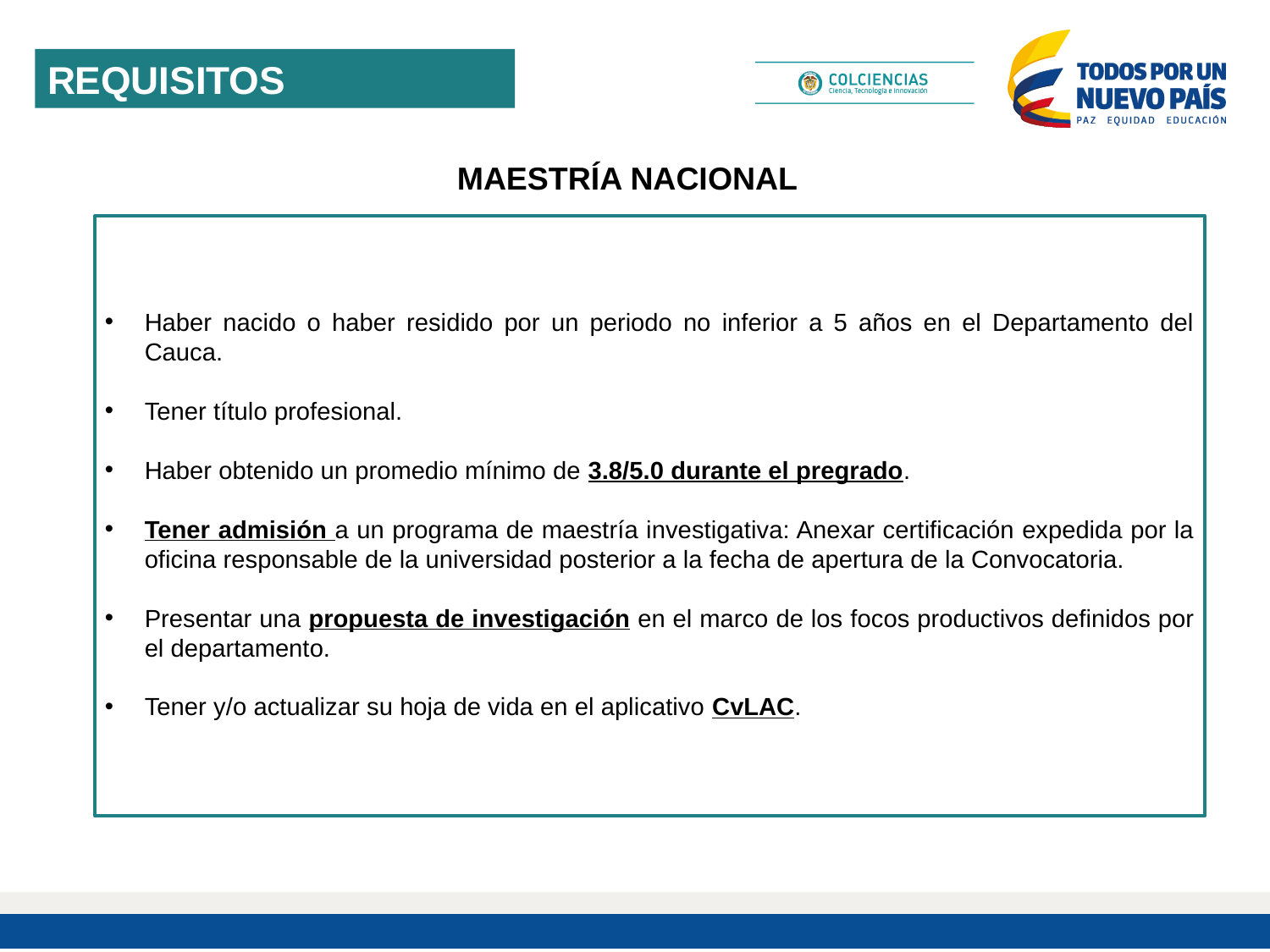

REQUISITOS
MAESTRÍA NACIONAL

Haber nacido o haber residido por un periodo no inferior a 5 años en el Departamento del Cauca.

Tener título profesional.

Haber obtenido un promedio mínimo de 3.8/5.0 durante el pregrado.

Tener admisión a un programa de maestría investigativa: Anexar certificación expedida por la oficina responsable de la universidad posterior a la fecha de apertura de la Convocatoria.

Presentar una propuesta de investigación en el marco de los focos productivos definidos por el departamento.

Tener y/o actualizar su hoja de vida en el aplicativo CvLAC.